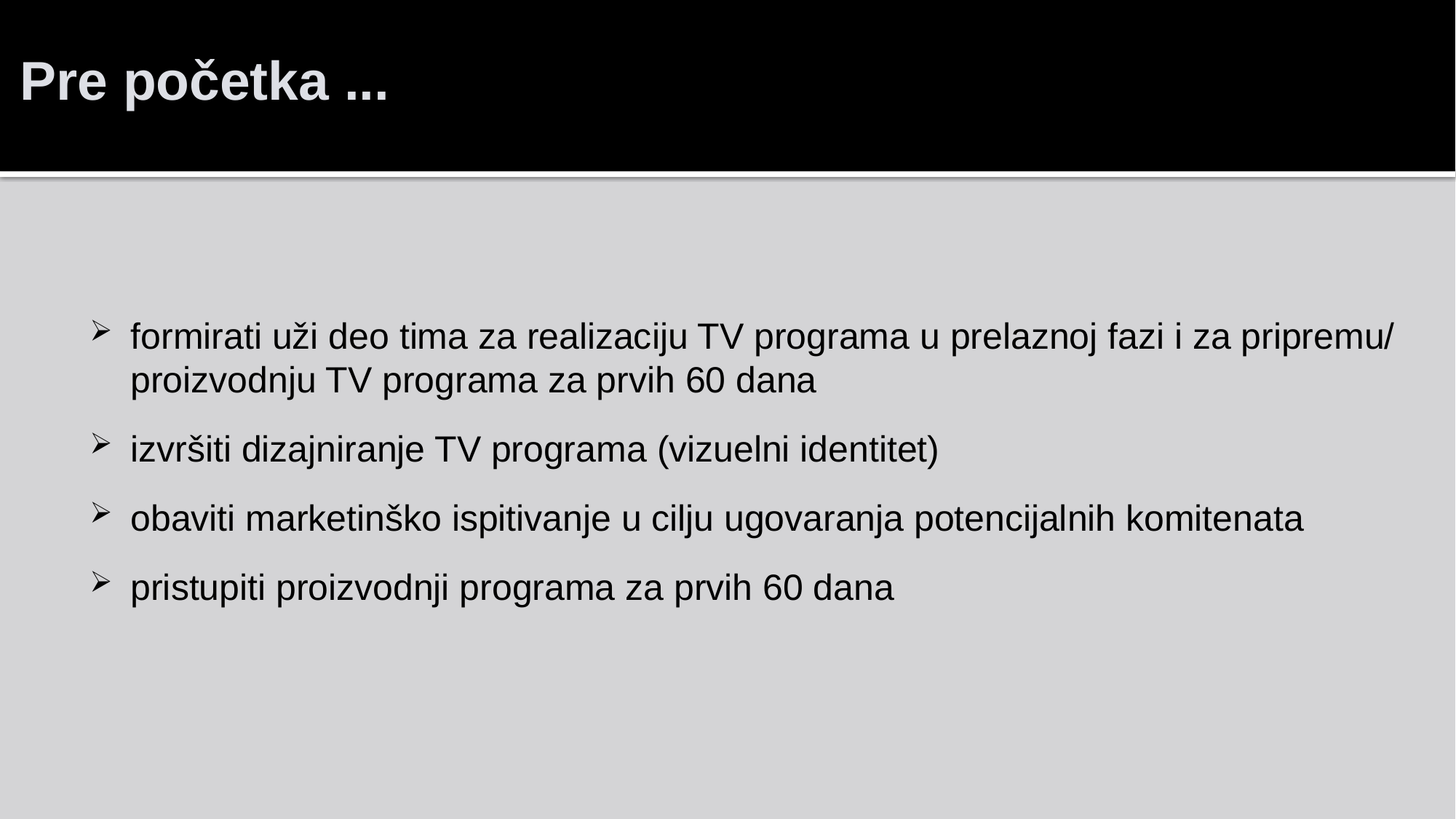

Pre početka ...

formirati uži deo tima za realizaciju TV programa u prelaznoj fazi i za pripremu/ proizvodnju TV programa za prvih 60 dana

izvršiti dizajniranje TV programa (vizuelni identitet)

obaviti marketinško ispitivanje u cilju ugovaranja potencijalnih komitenata

pristupiti proizvodnji programa za prvih 60 dana